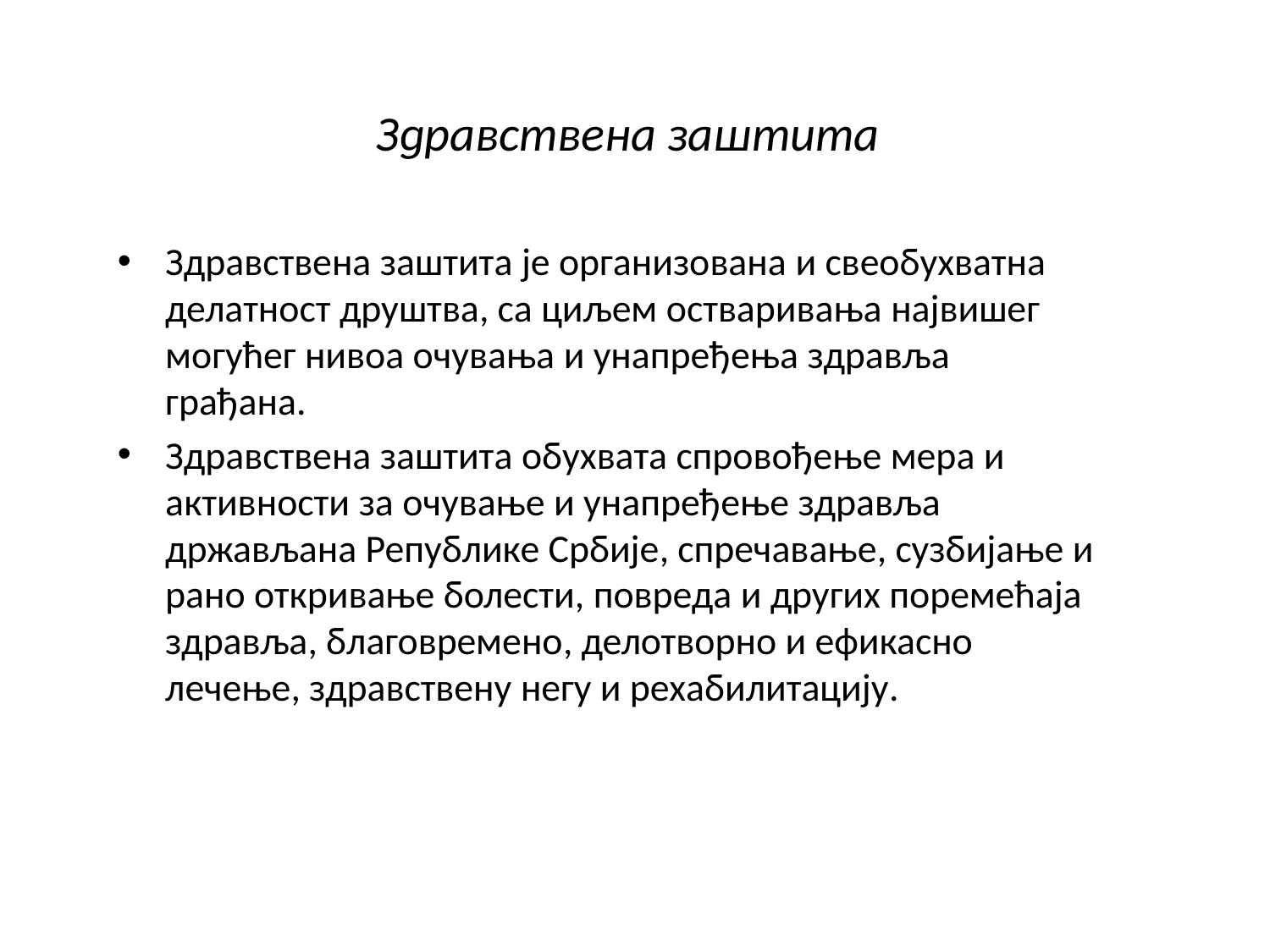

# Здравствена заштита

Здравствена заштита је организована и свеобухватна делатност друштва, са циљем остваривања највишег могућег нивоа очувања и унапређења здравља грађана.
Здравствена заштита обухвата спровођење мера и активности за очување и унапређење здравља држављана Републике Србије, спречавање, сузбијање и рано откривање болести, повреда и других поремећаја здравља, благовремено, делотворно и ефикасно лечење, здравствену негу и рехабилитацију.